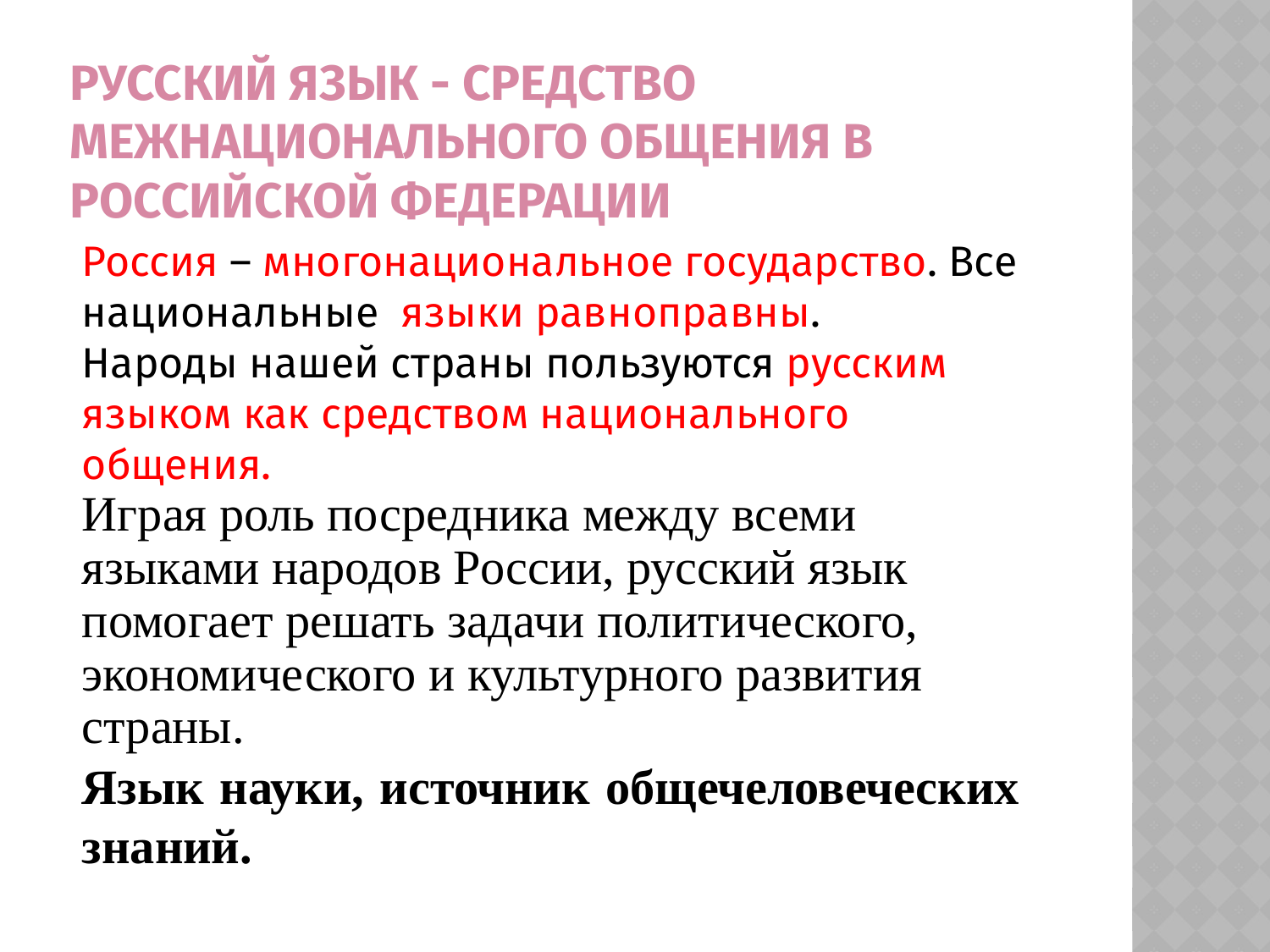

# Русский язык - средство межнационального общения в Российской Федерации
Россия – многонациональное государство. Все национальные  языки равноправны.
Народы нашей страны пользуются русским языком как средством национального общения.
Играя роль посредника между всеми
языками народов России, русский язык
помогает решать задачи политического,
экономического и культурного развития
страны.
Язык науки, источник общечеловеческих знаний.